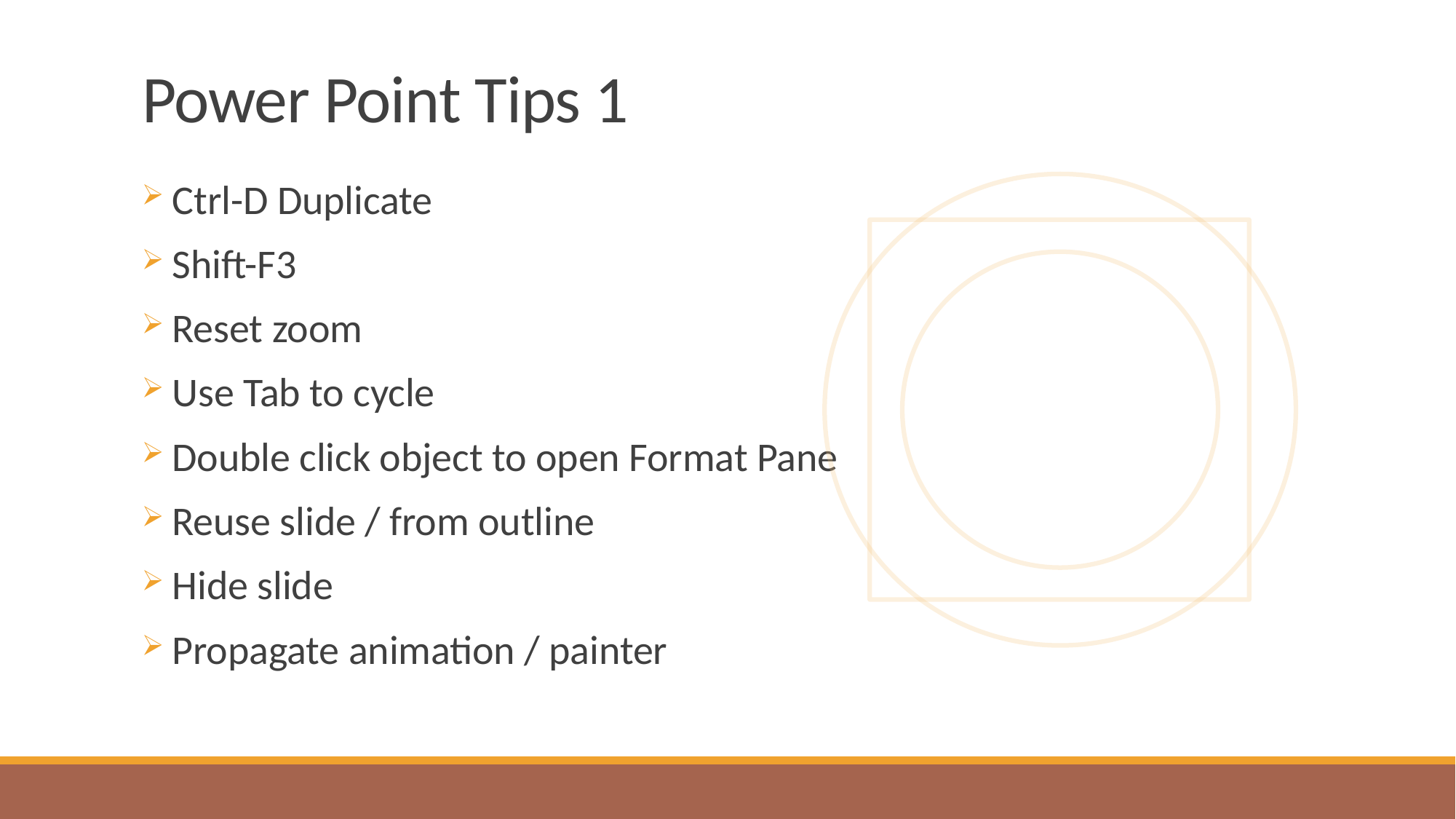

# Power Point Tips 1
Ctrl-D Duplicate
Shift-F3
Reset zoom
Use Tab to cycle
Double click object to open Format Pane
Reuse slide / from outline
Hide slide
Propagate animation / painter